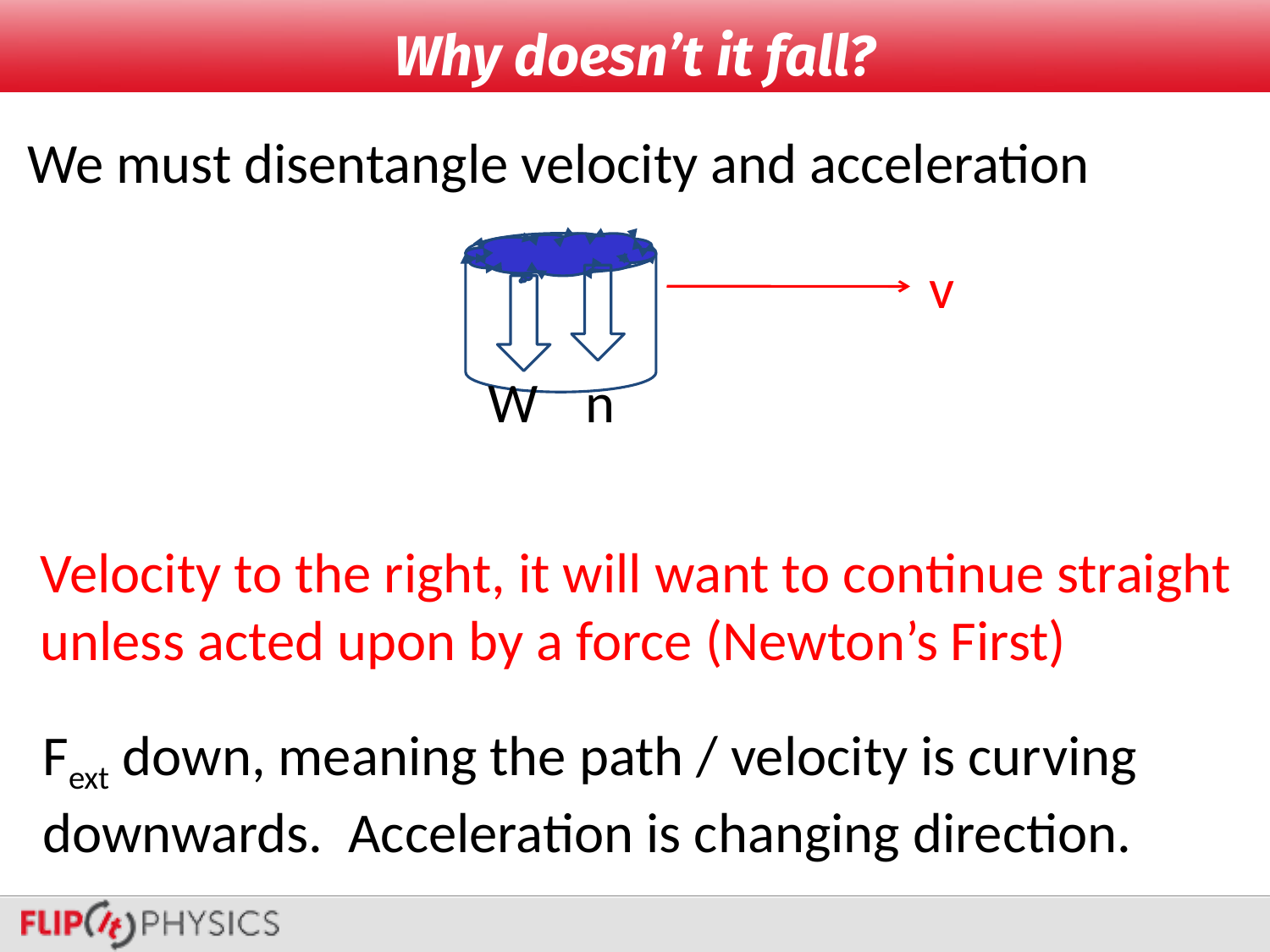

# Why doesn’t it fall?
We must disentangle velocity and acceleration

v

W
n
Velocity to the right, it will want to continue straight unless acted upon by a force (Newton’s First)
Fext down, meaning the path / velocity is curving downwards.  Acceleration is changing direction.